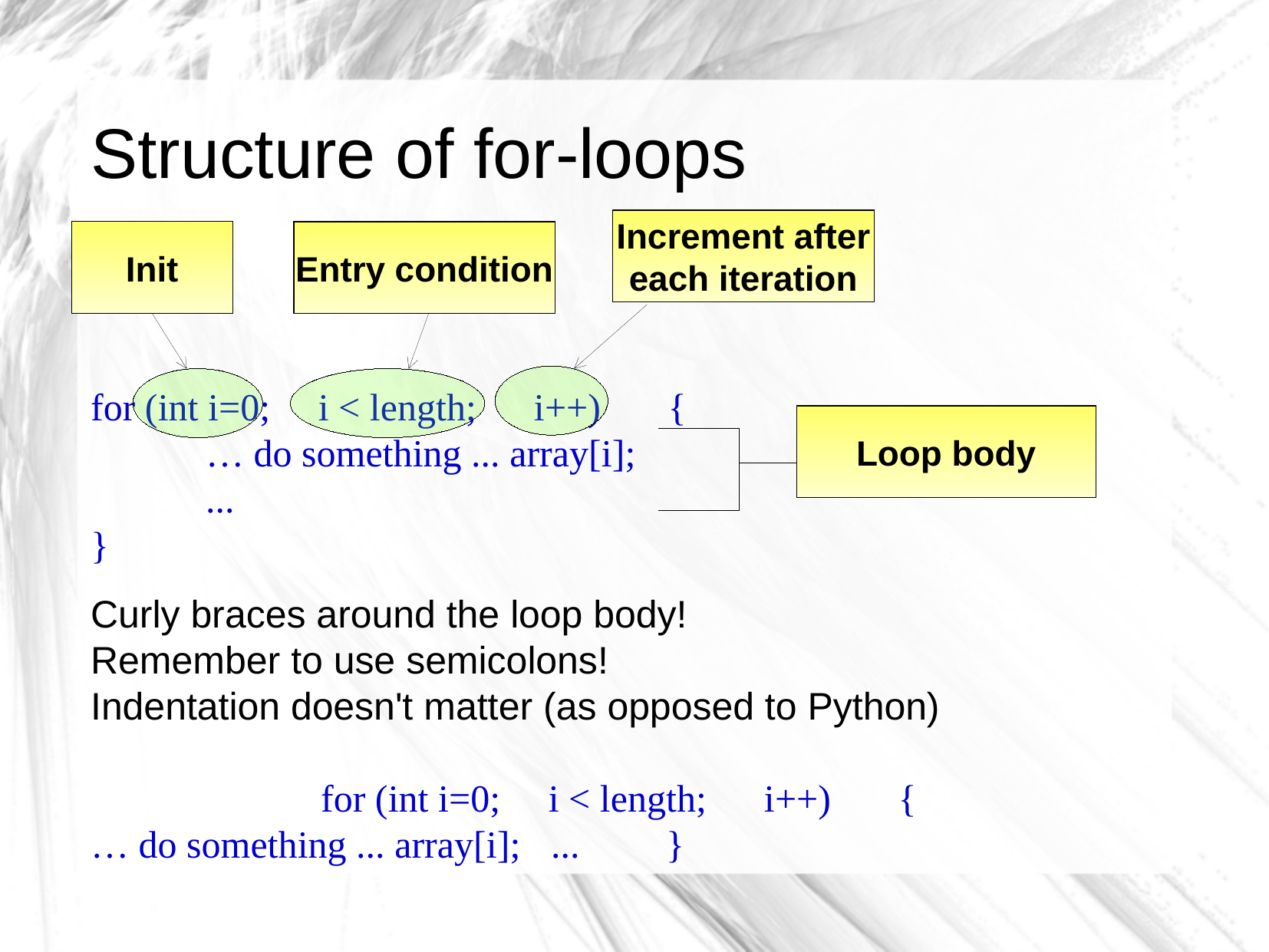

Structure of for-loops
Increment after
each iteration
Init
Entry condition

for (int i=0;     i < length;      i++)       {
	… do something ... array[i];
	...
}
Curly braces around the loop body!
Remember to use semicolons!
Indentation doesn't matter (as opposed to Python)

		for (int i=0;     i < length;      i++)       {
… do something ... array[i]; 	...	}

Loop body